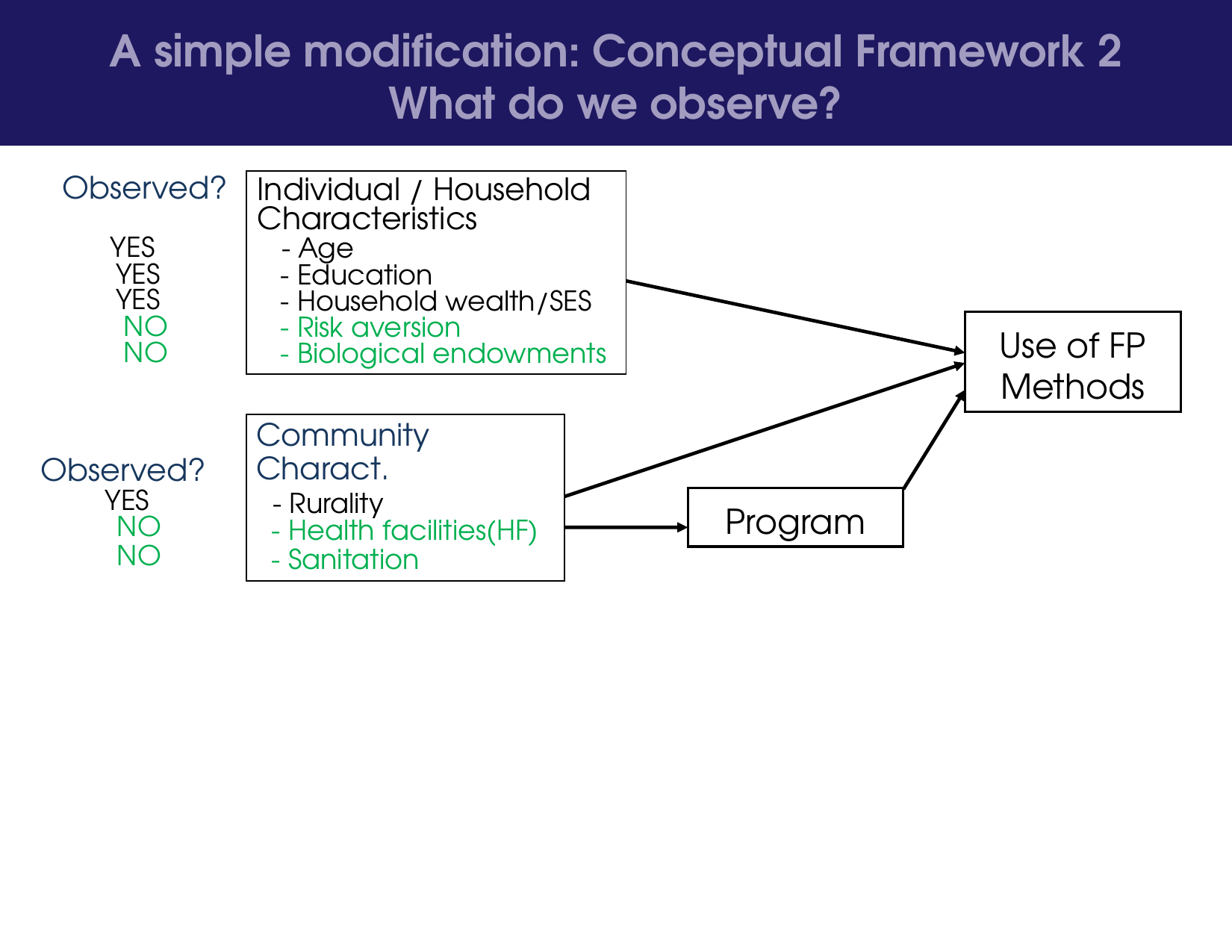

A simple modification: Conceptual Framework 2
What do we observe?
Observed?

      YES
       YES
       YES
        NO
        NO
Individual / Household Characteristics
   - Age
   - Education
   - Household wealth/SES
   - Risk aversion
   - Biological endowments

Use of FP Methods

Community Charact.
  - Rurality
  - Health facilities(HF)
  - Sanitation
  Observed?
        YES
          NO
          NO
Program